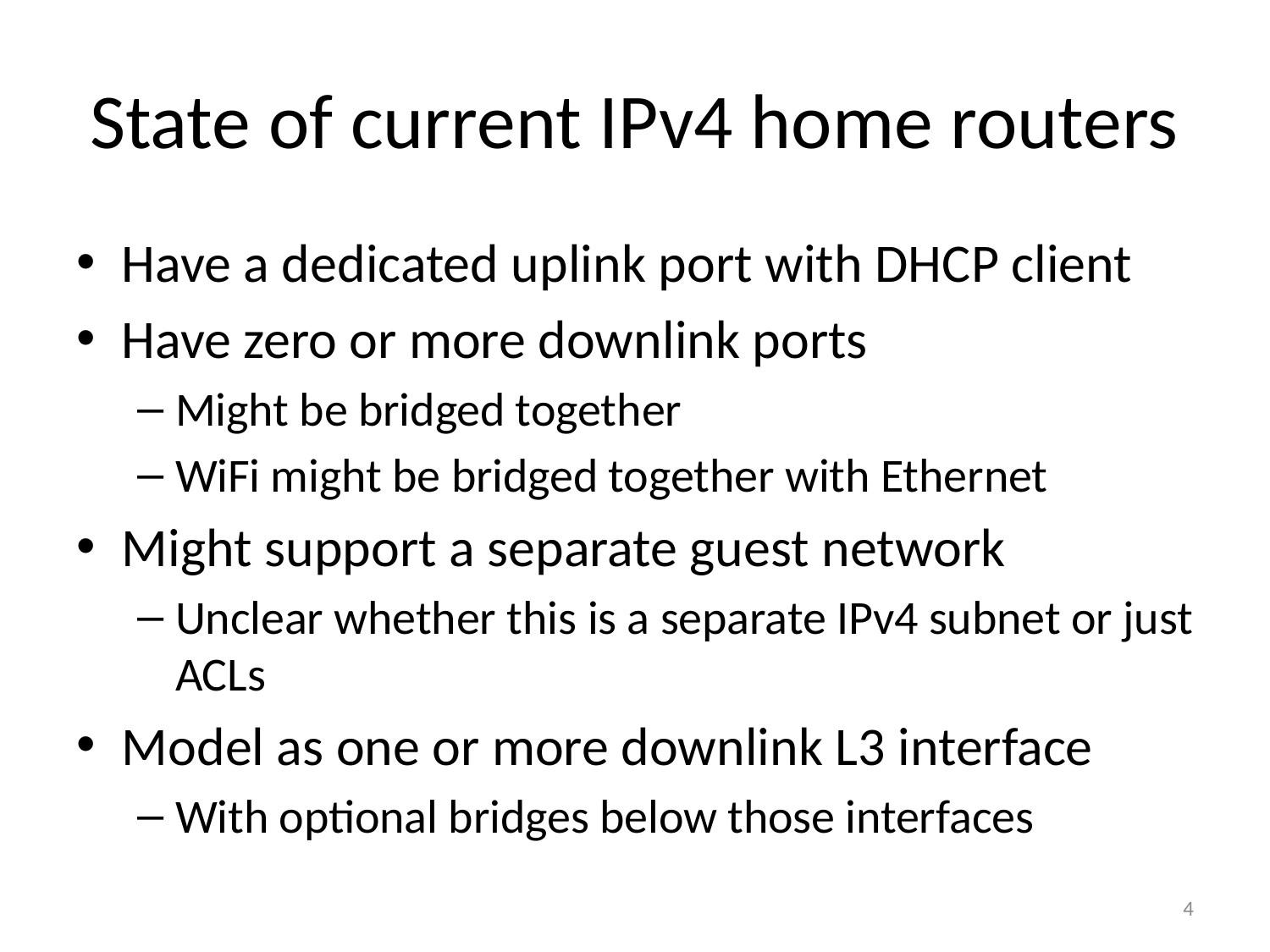

# State of current IPv4 home routers
Have a dedicated uplink port with DHCP client
Have zero or more downlink ports
Might be bridged together
WiFi might be bridged together with Ethernet
Might support a separate guest network
Unclear whether this is a separate IPv4 subnet or just ACLs
Model as one or more downlink L3 interface
With optional bridges below those interfaces
4